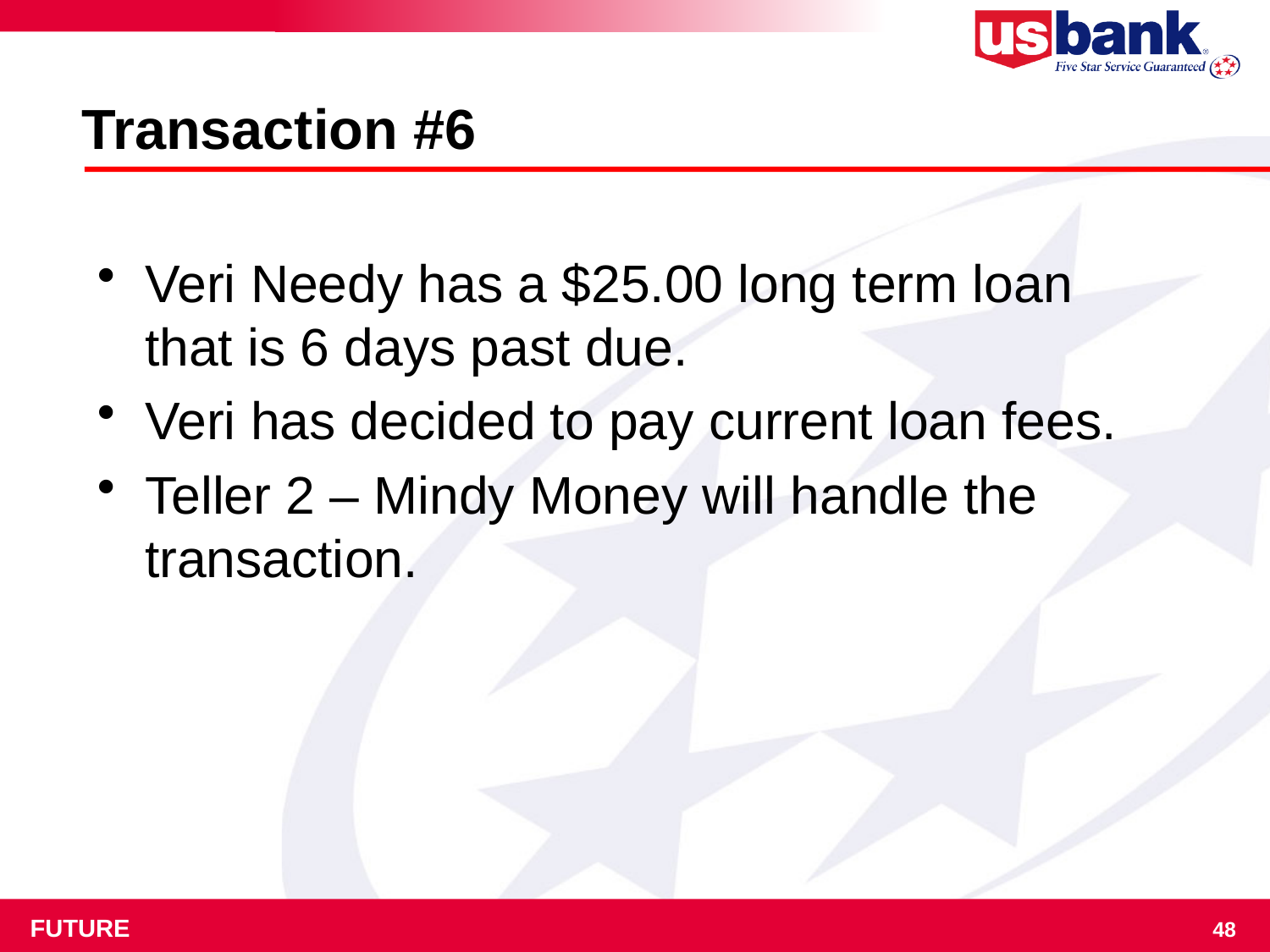

# Transaction #6
Veri Needy has a $25.00 long term loan that is 6 days past due.
Veri has decided to pay current loan fees.
Teller 2 – Mindy Money will handle the transaction.